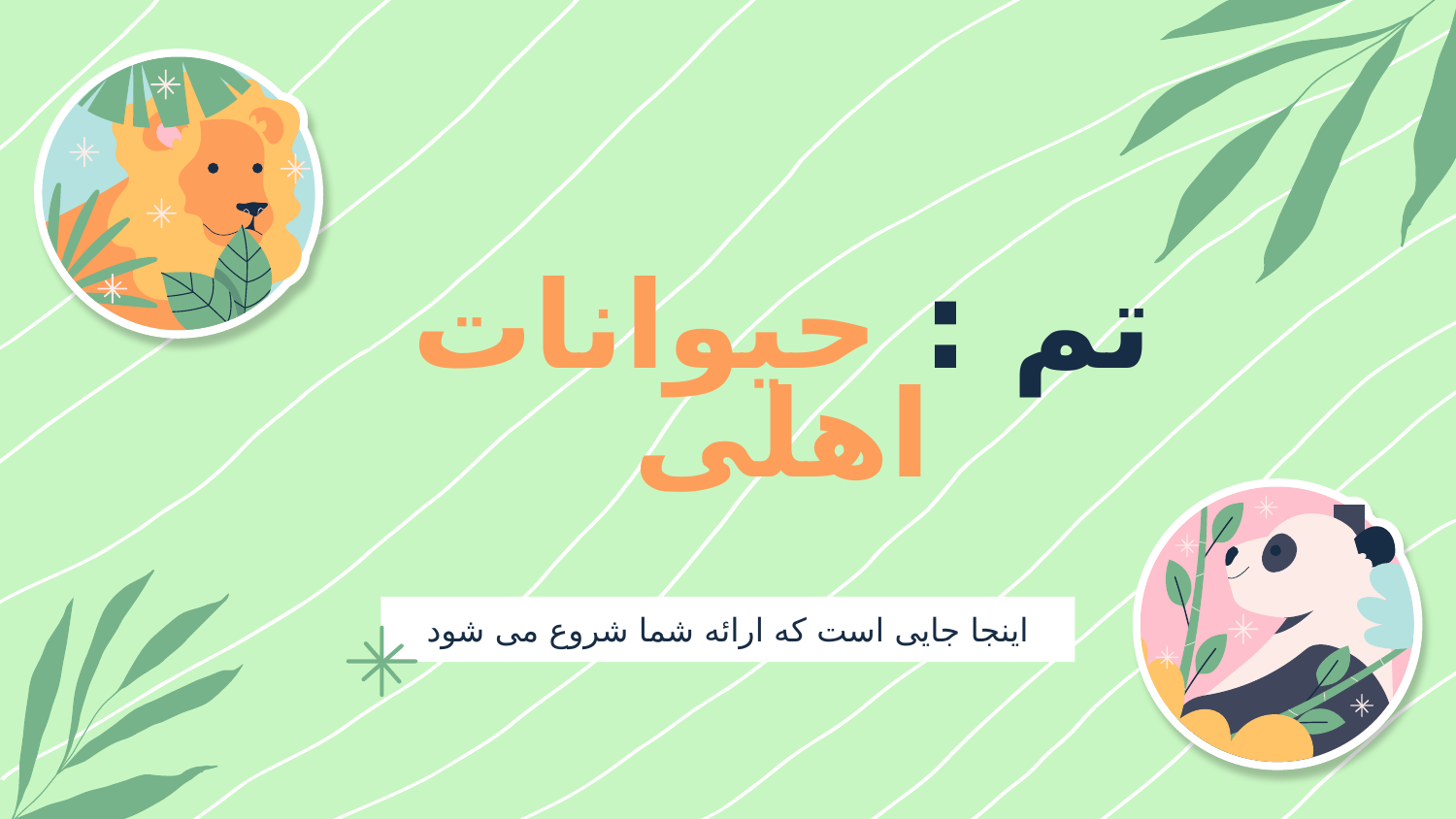

# تم : حیوانات اهلی

اینجا جایی است که ارائه شما شروع می شود